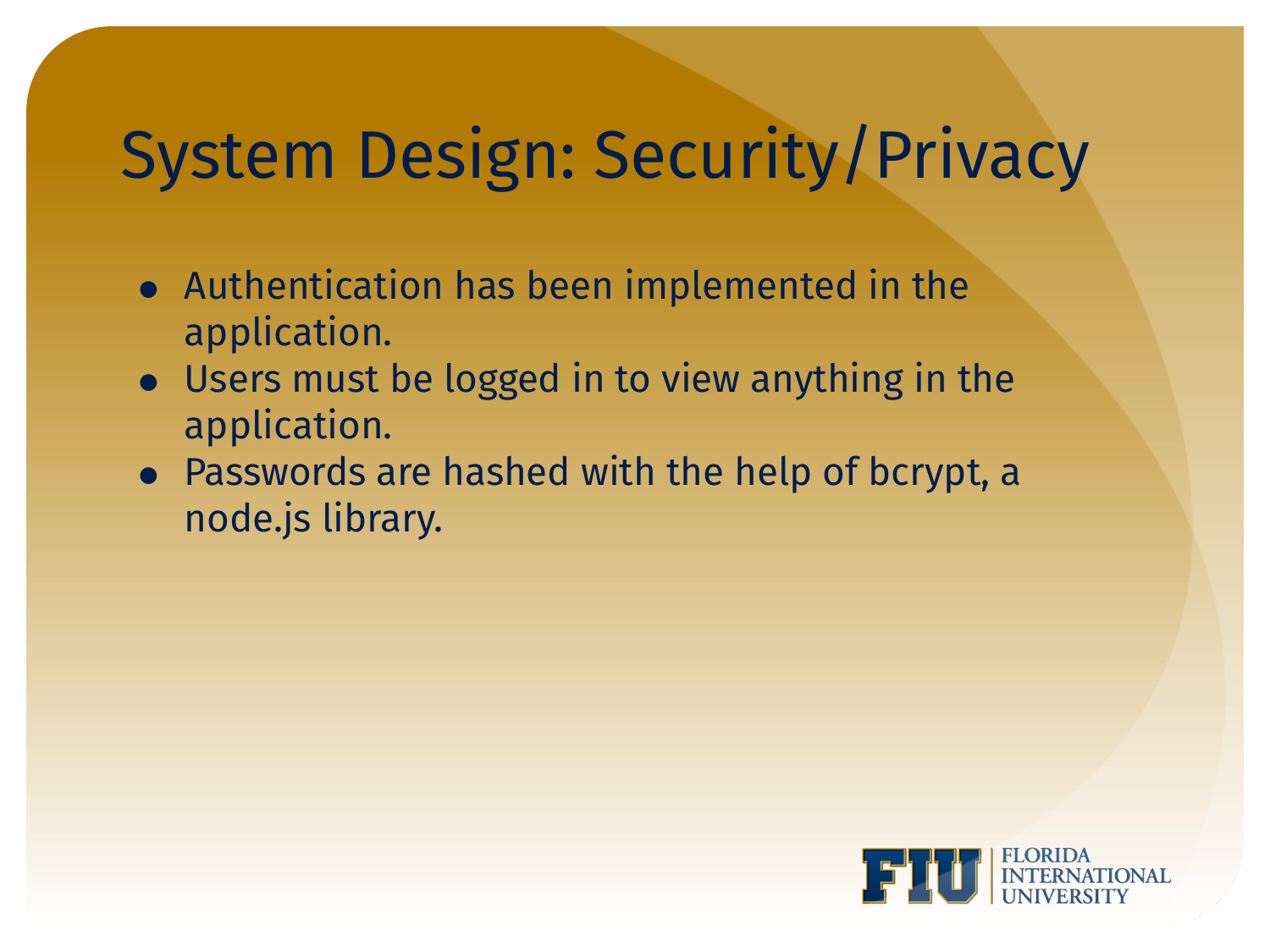

# System Design: Security/Privacy
Authentication has been implemented in the application.
Users must be logged in to view anything in the application.
Passwords are hashed with the help of bcrypt, a node.js library.